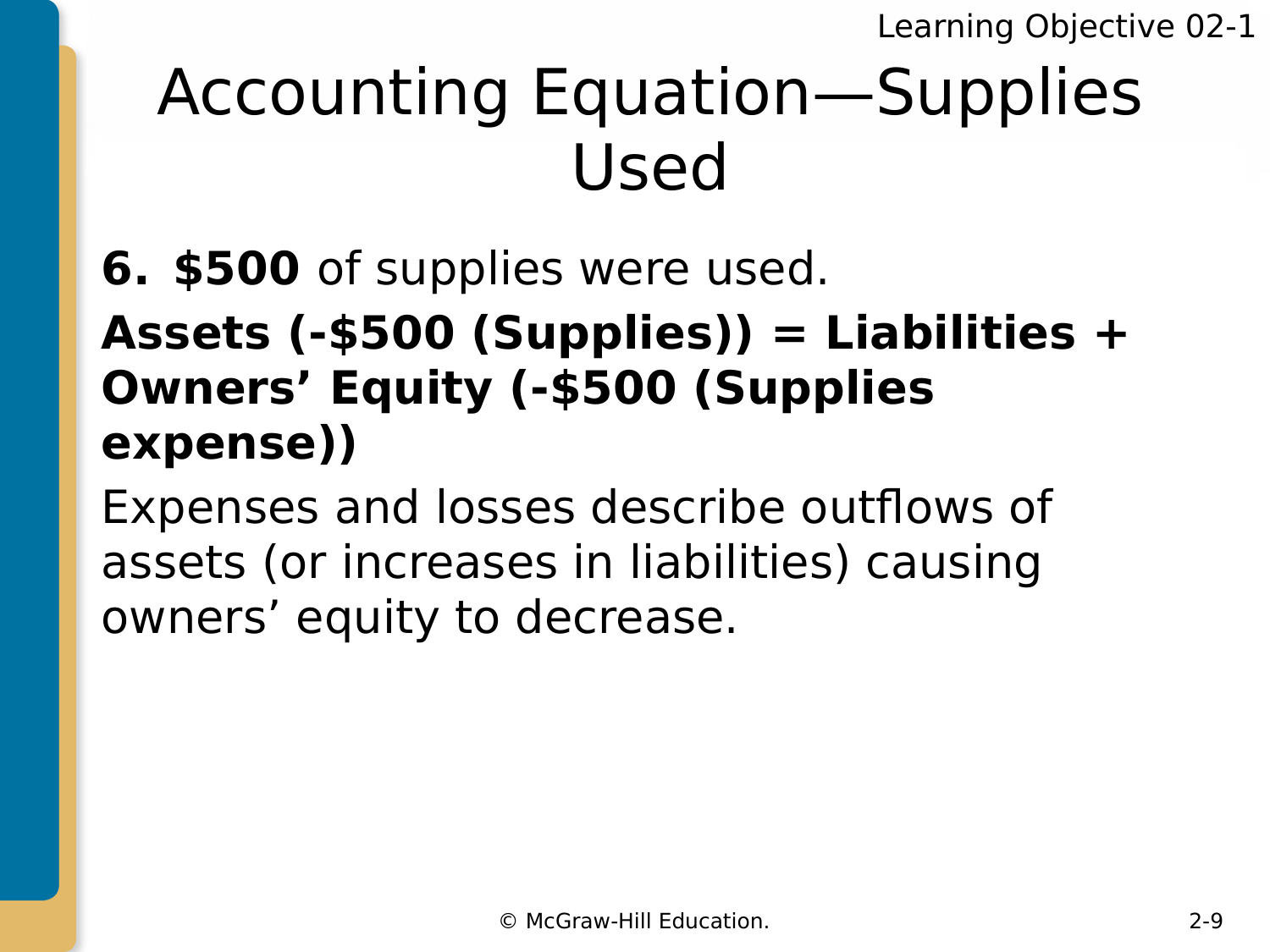

Learning Objective 02-1
# Accounting Equation—Supplies Used
$500 of supplies were used.
Assets (-$500 (Supplies)) = Liabilities + Owners’ Equity (-$500 (Supplies expense))
Expenses and losses describe outflows of assets (or increases in liabilities) causing owners’ equity to decrease.